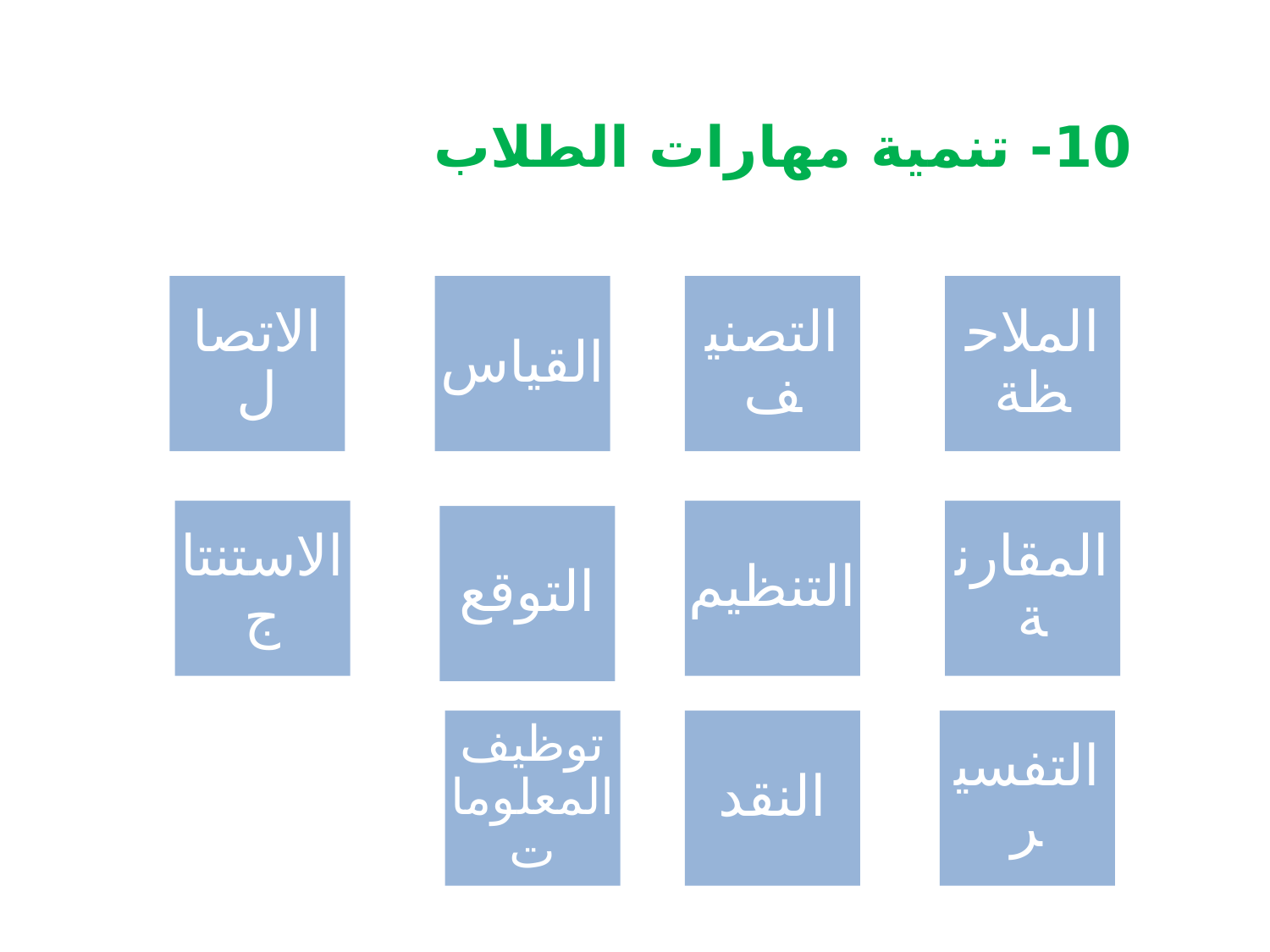

10- تنمية مهارات الطلاب

الاتصال
القياس
التصنيف
الملاحظة
الاستنتاج
التنظيم
المقارنة
التوقع
لفظ
توظيف المعلومات
النقد
التفسير